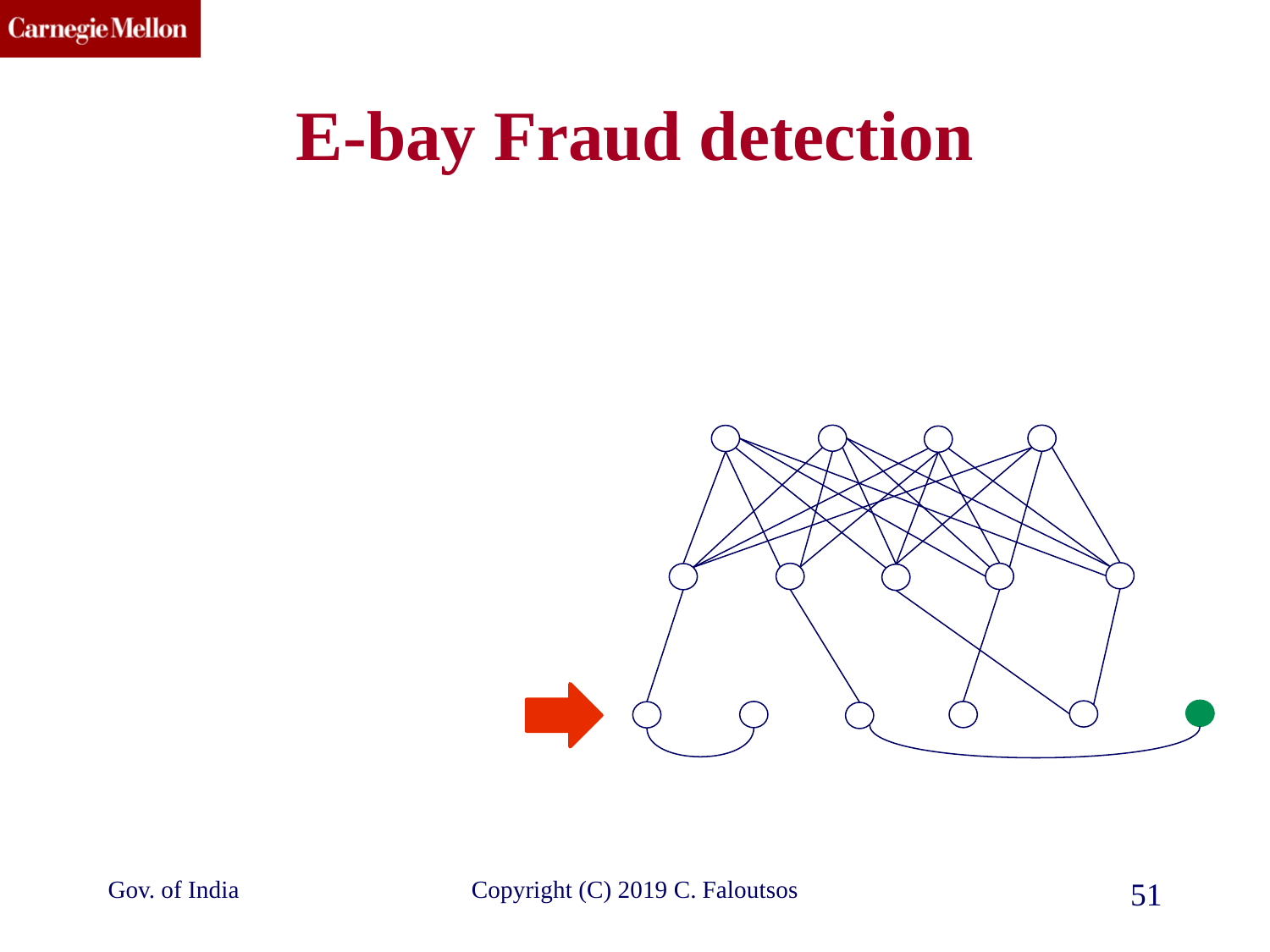

# E-bay Fraud detection

Gov. of India
Copyright (C) 2019 C. Faloutsos
51